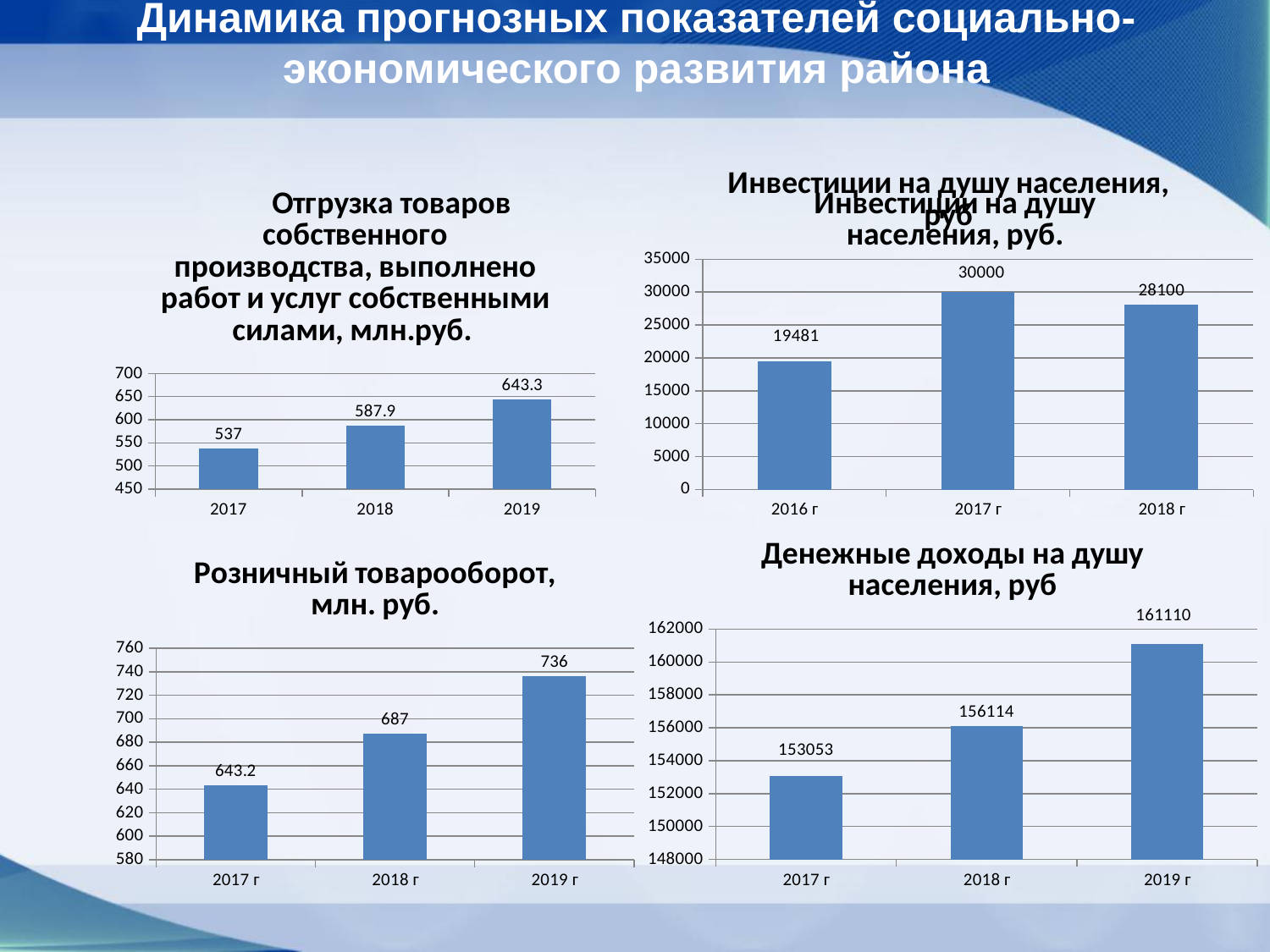

# Динамика прогнозных показателей социально-экономического развития района

### Chart: Инвестиции на душу населения, руб

| Category | Инвестиции на душу населения, руб |
|---|---|
| 2016 г | 19480.5 |
| 2017 г | 30000.0 |
| 2018 г | 28100.0 |

### Chart:

| Category |            Отгрузка товаров собственного производства, выполнено работ и услуг собственными силами, млн.руб.  |
|---|---|
| 2017 | 537.0 |
| 2018 | 587.9 |
| 2019 | 643.3 |

### Chart: Инвестиции на душу населения, руб.

| Category |
|---|

### Chart

| Category |
|---|

### Chart: Денежные доходы на душу населения, руб

| Category | Денежные доходы на душу населения, руб |
|---|---|
| 2017 г | 153052.9 |
| 2018 г | 156114.0 |
| 2019 г | 161109.6 |

### Chart:

| Category | Розничный товарооборот, млн. руб. |
|---|---|
| 2017 г | 643.2 |
| 2018 г | 687.0 |
| 2019 г | 736.0 |